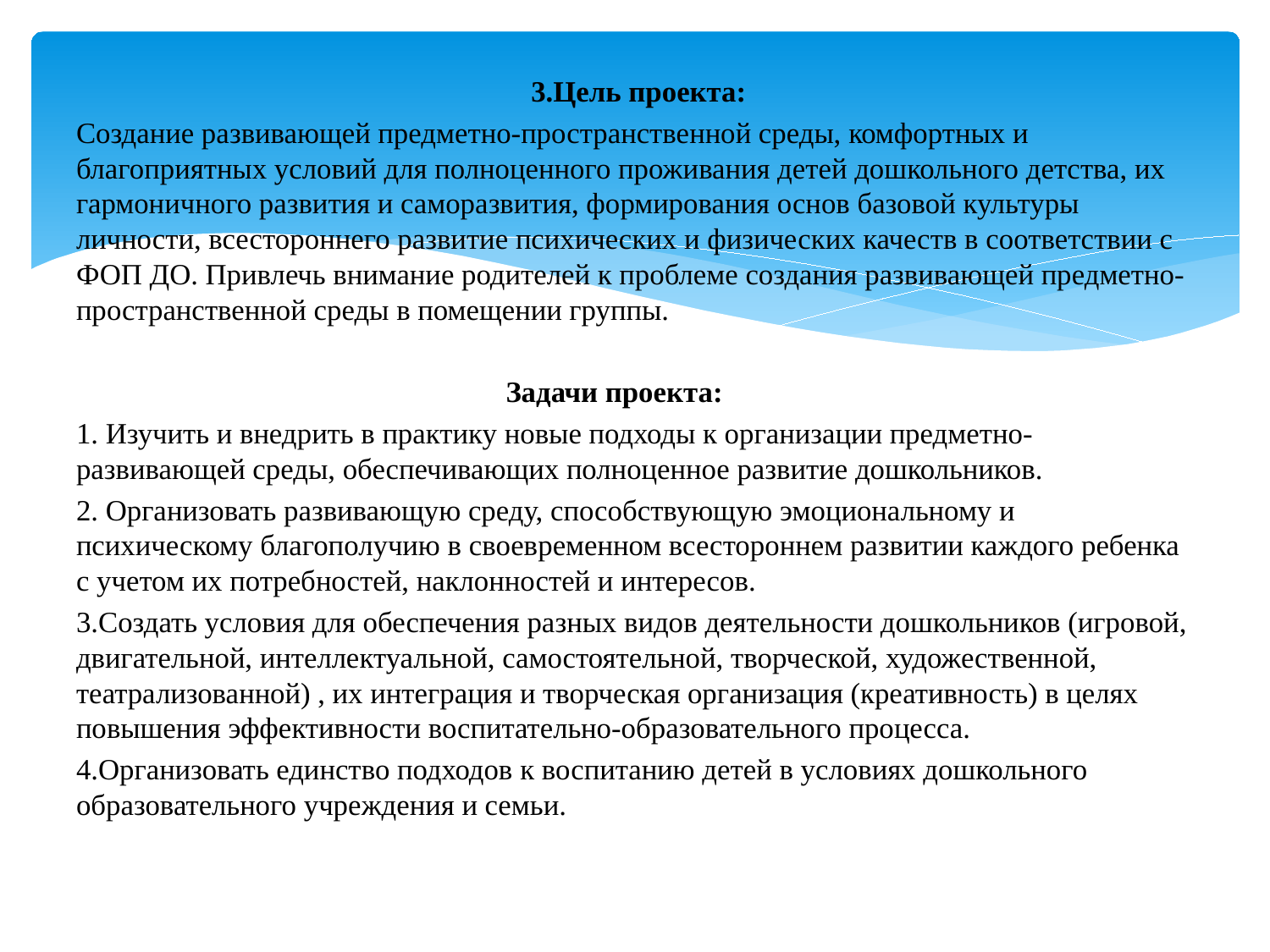

3.Цель проекта:
Создание развивающей предметно-пространственной среды, комфортных и благоприятных условий для полноценного проживания детей дошкольного детства, их гармоничного развития и саморазвития, формирования основ базовой культуры личности, всестороннего развитие психических и физических качеств в соответствии с ФОП ДО. Привлечь внимание родителей к проблеме создания развивающей предметно-пространственной среды в помещении группы.

                                                          Задачи проекта:
1. Изучить и внедрить в практику новые подходы к организации предметно-развивающей среды, обеспечивающих полноценное развитие дошкольников.
2. Организовать развивающую среду, способствующую эмоциональному и психическому благополучию в своевременном всестороннем развитии каждого ребенка с учетом их потребностей, наклонностей и интересов.
3.Создать условия для обеспечения разных видов деятельности дошкольников (игровой, двигательной, интеллектуальной, самостоятельной, творческой, художественной, театрализованной) , их интеграция и творческая организация (креативность) в целях повышения эффективности воспитательно-образовательного процесса.
4.Организовать единство подходов к воспитанию детей в условиях дошкольного образовательного учреждения и семьи.